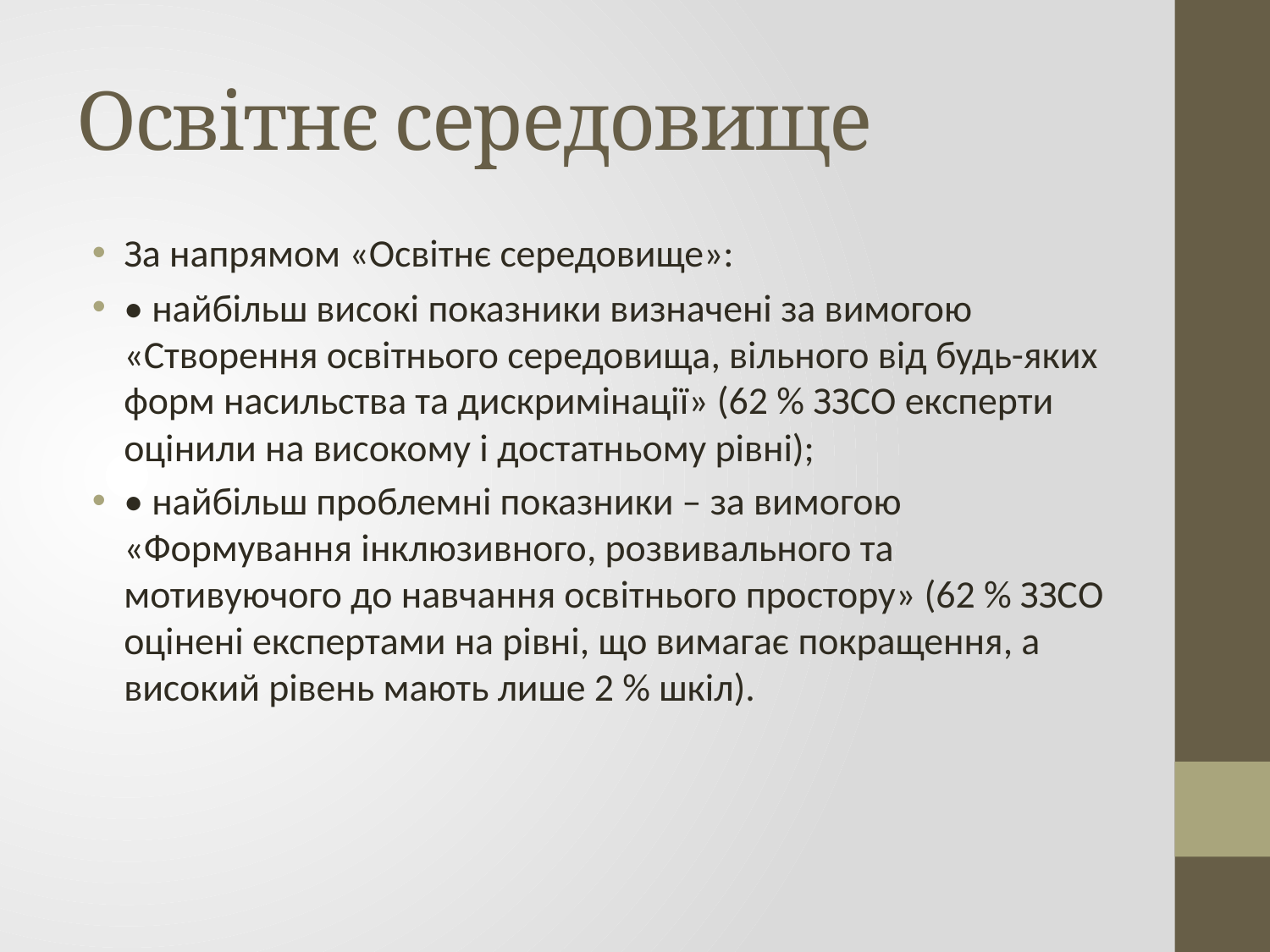

# Освітнє середовище
За напрямом «Освітнє середовище»:
• найбільш високі показники визначені за вимогою «Створення освітнього середовища, вільного від будь-яких форм насильства та дискримінації» (62 % ЗЗСО експерти оцінили на високому і достатньому рівні);
• найбільш проблемні показники – за вимогою «Формування iнклюзивного, розвивального та мотивуючого до навчання освiтнього простору» (62 % ЗЗСО оцінені експертами на рівні, що вимагає покращення, а високий рівень мають лише 2 % шкіл).